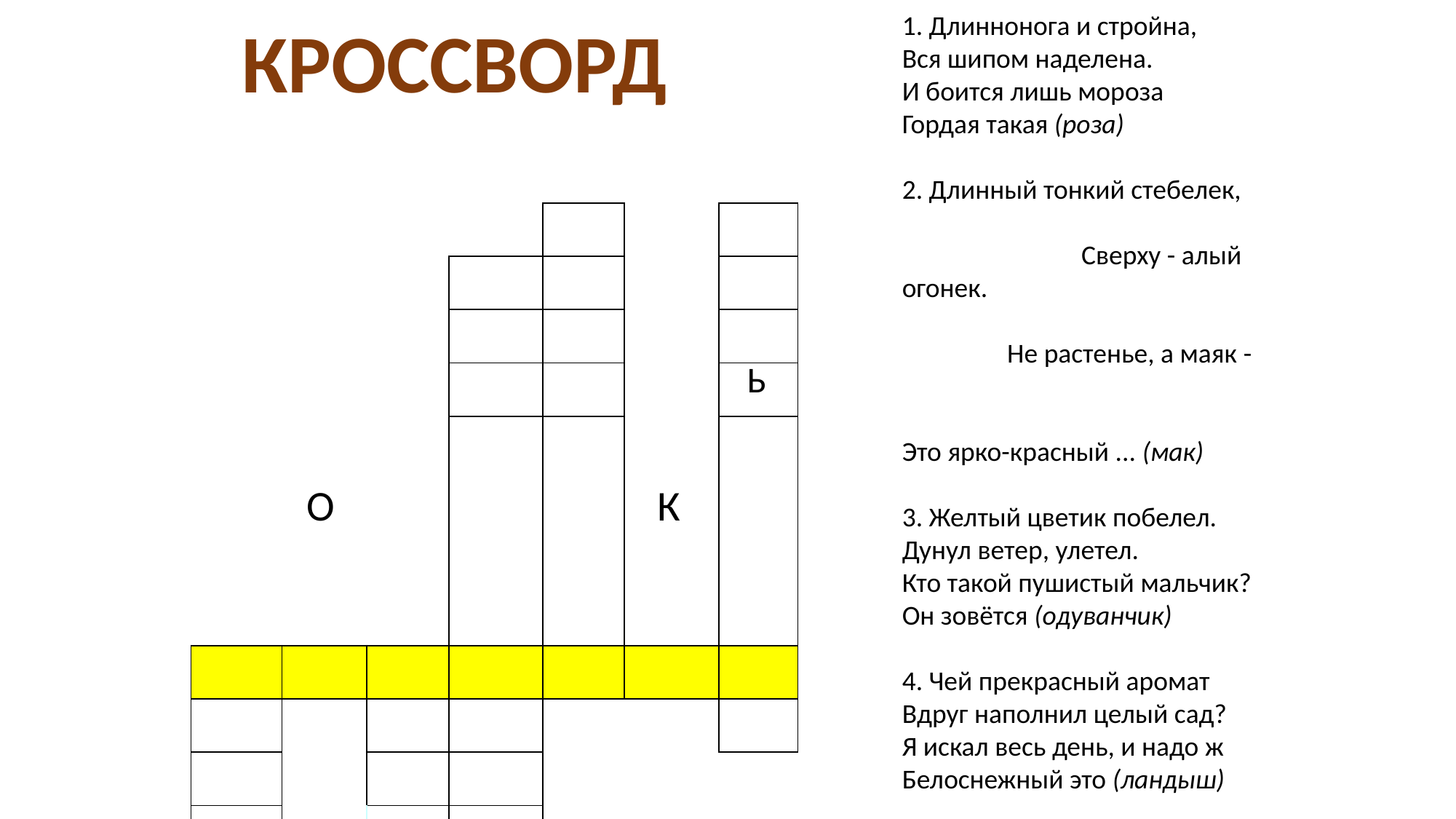

1. Длиннонога и стройна,
Вся шипом наделена.
И боится лишь мороза
Гордая такая (роза)

2. Длинный тонкий стебелек,                                                                                                Сверху - алый огонек.                                                                                                                             Не растенье, а маяк -                                                                                                                             Это ярко-красный ... (мак)

3. Желтый цветик побелел.
Дунул ветер, улетел.
Кто такой пушистый мальчик?
Он зовётся (одуванчик)

4. Чей прекрасный аромат
Вдруг наполнил целый сад?
Я искал весь день, и надо ж
Белоснежный это (ландыш)

5. Легкий дует ветерок,
Просыпается цветок.
Красный, желтый тут и там,
А зовется он (тюльпан)

КРОССВОРД
|  |  |  |  |  |  |  |  |
| --- | --- | --- | --- | --- | --- | --- | --- |
|  |  |  |  |  |  |  |  |
|  |  |  |  |  |  |  |  |
|  |  |  |  |  |  |  | Ь |
|  |  |  |  |  |  |  |  |
|  |  | 2 |  |  |  |  |  |
|  |  |  |  |  |  |  |  |
|  |  |  |  |  |  |  |  |
|  |  |  |  |  |  |  |  |
|  |  |  |  |  |  |  |  |
О
К